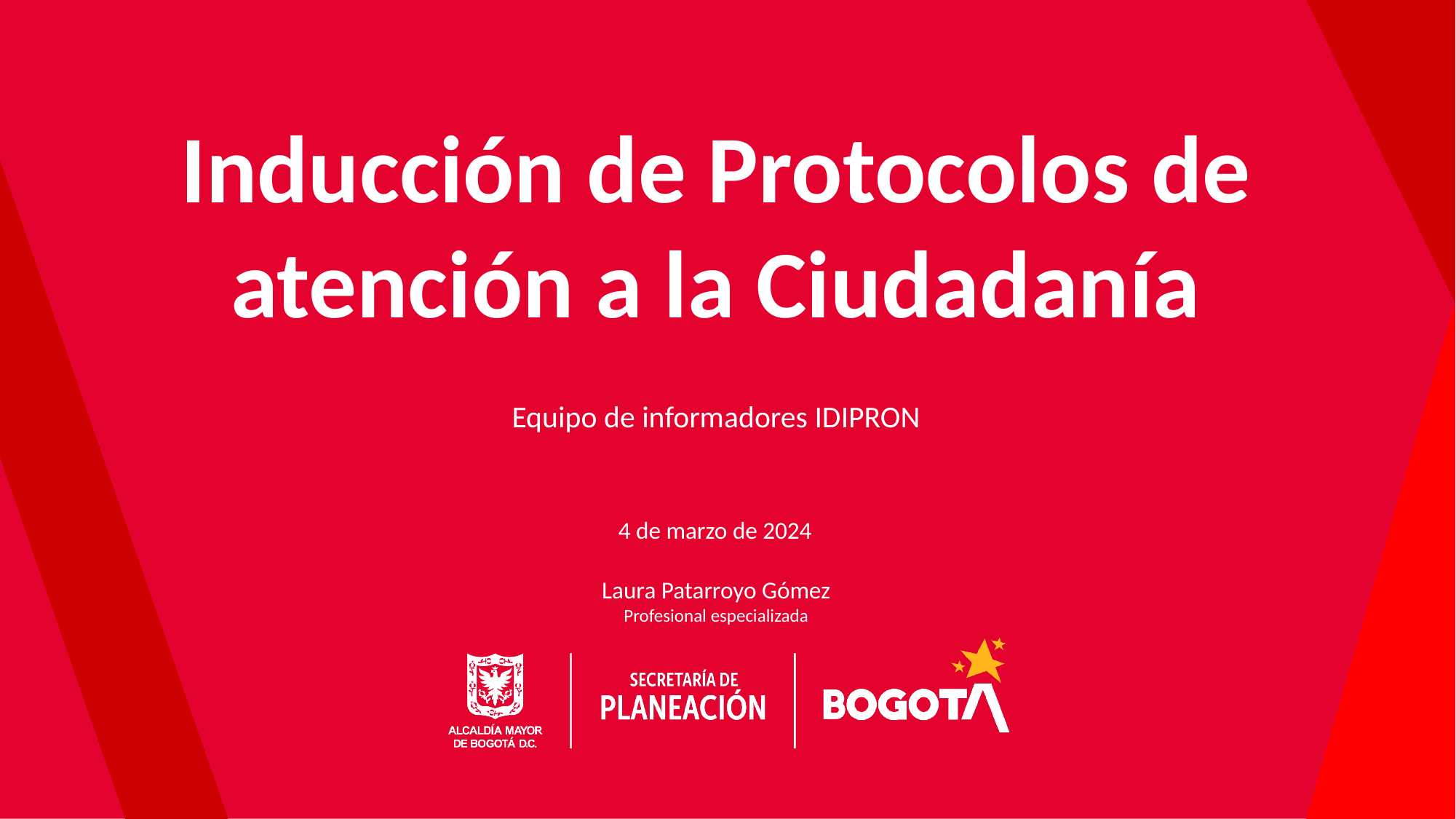

Inducción de Protocolos de atención a la Ciudadanía

Equipo de informadores IDIPRON
4 de marzo de 2024
Laura Patarroyo Gómez
Profesional especializada